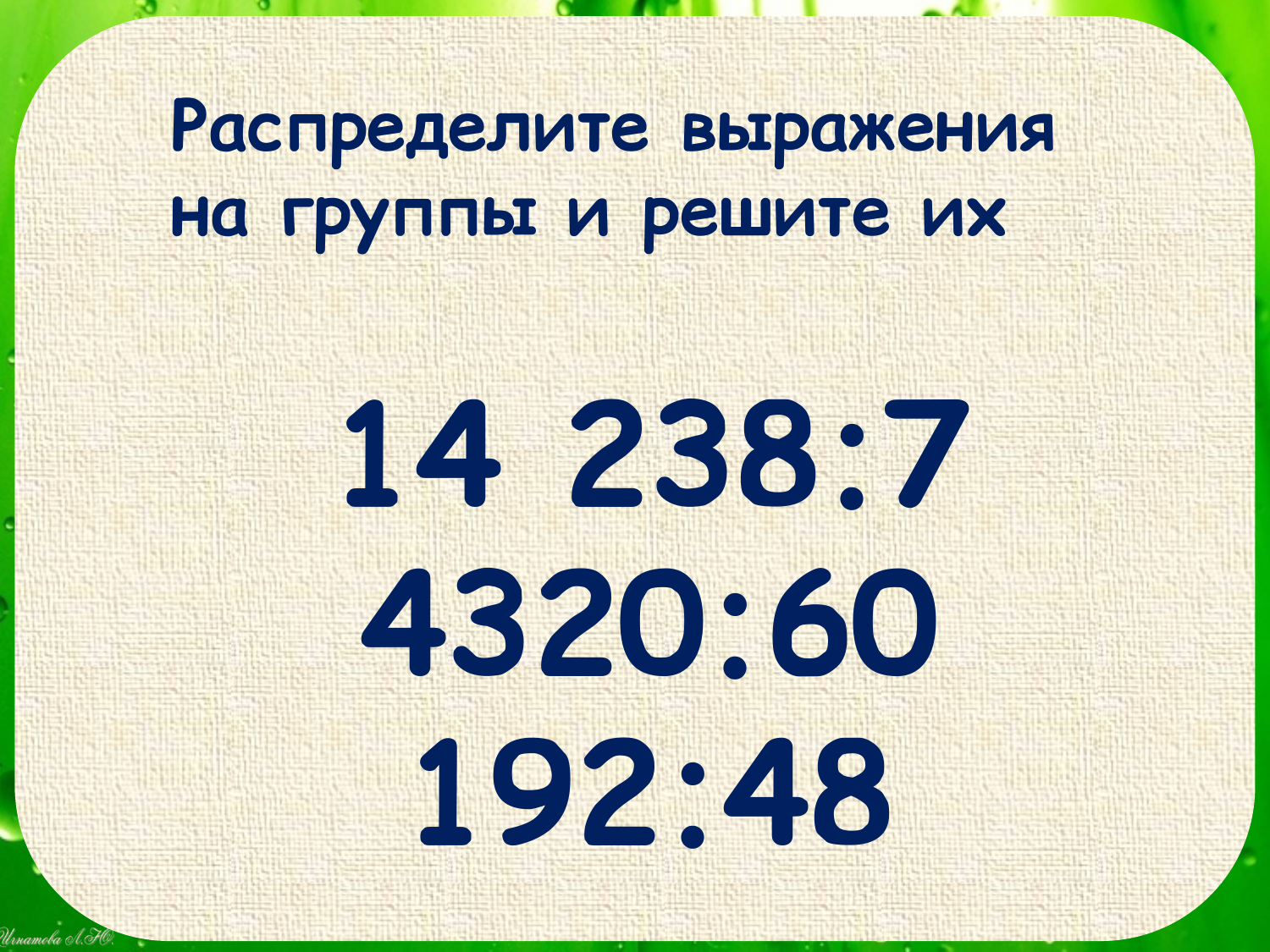

Распределите выражения на группы и решите их

14 238:7
4320:60
192:48